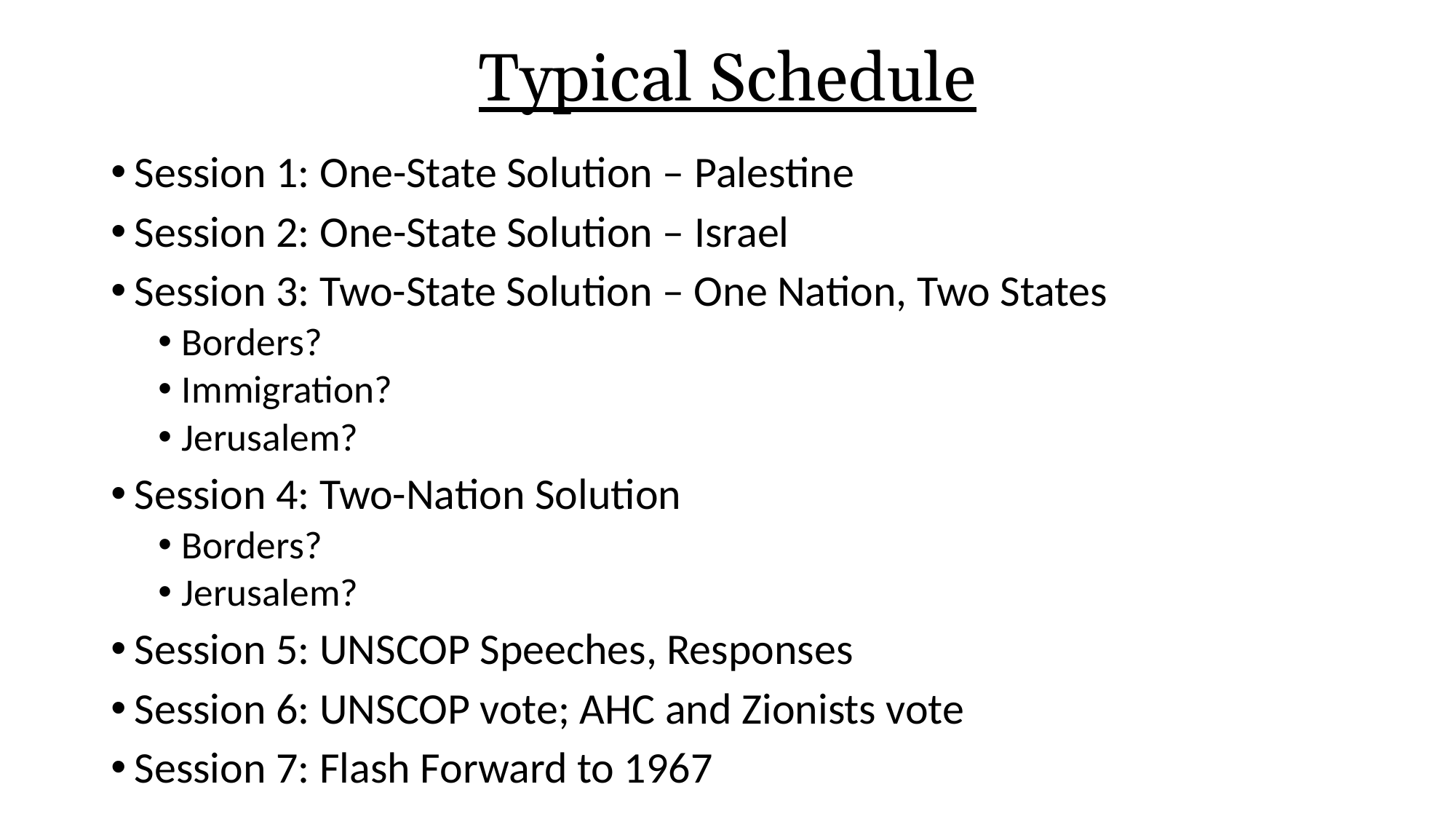

# Typical Schedule
Session 1: One-State Solution – Palestine
Session 2: One-State Solution – Israel
Session 3: Two-State Solution – One Nation, Two States
Borders?
Immigration?
Jerusalem?
Session 4: Two-Nation Solution
Borders?
Jerusalem?
Session 5: UNSCOP Speeches, Responses
Session 6: UNSCOP vote; AHC and Zionists vote
Session 7: Flash Forward to 1967